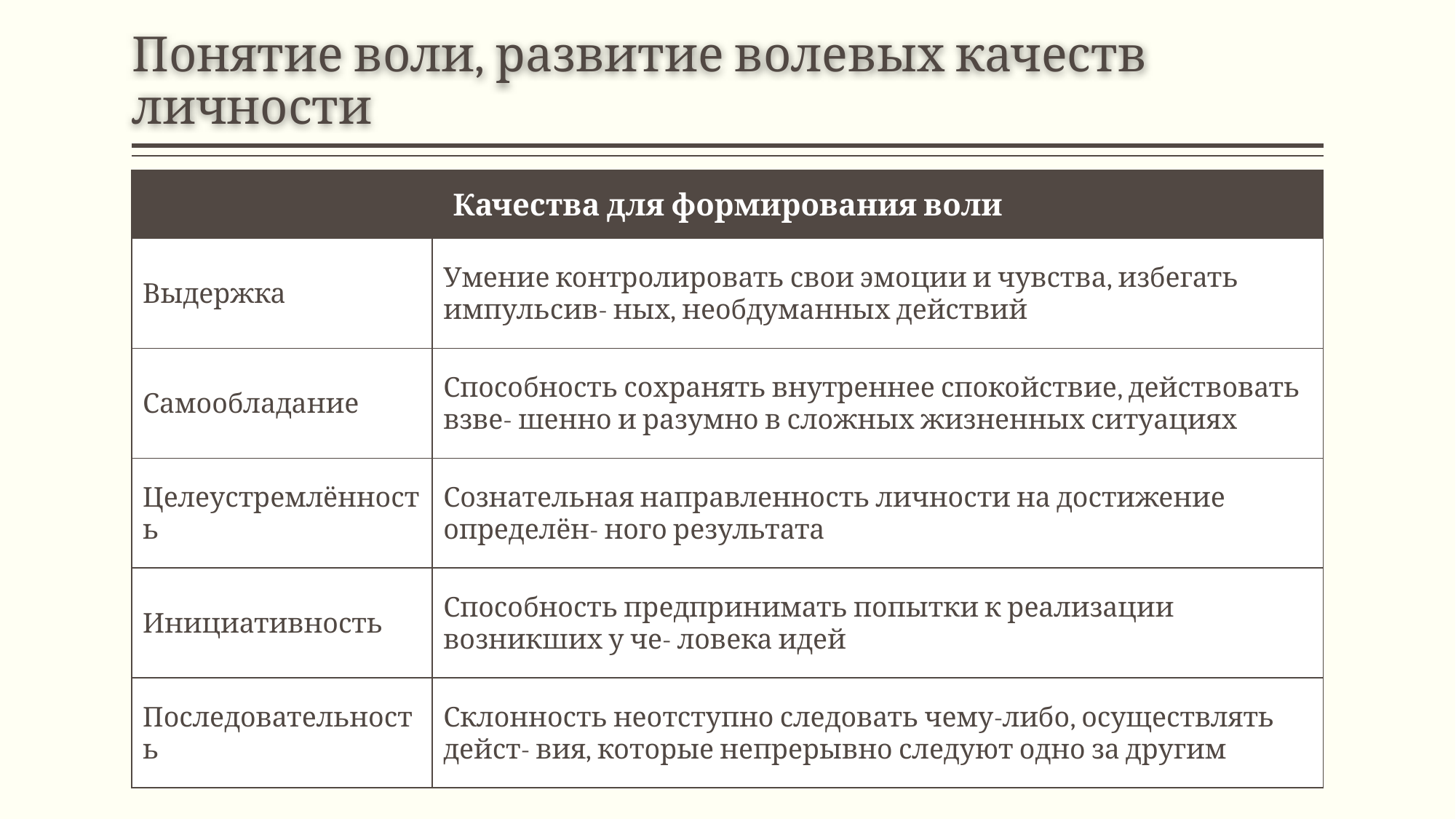

# Понятие воли, развитие волевых качеств личности
| Качества для формирования воли |  |
| --- | --- |
| Выдержка | Умение контролировать свои эмоции и чувства, избегать импульсив- ных, необдуманных действий |
| Самообладание | Способность сохранять внутреннее спокойствие, действовать взве- шенно и разумно в сложных жизненных ситуациях |
| Целеустремлённость | Сознательная направленность личности на достижение определён- ного результата |
| Инициативность | Способность предпринимать попытки к реализации возникших у че- ловека идей |
| Последовательность | Склонность неотступно следовать чему-либо, осуществлять дейст- вия, которые непрерывно следуют одно за другим |